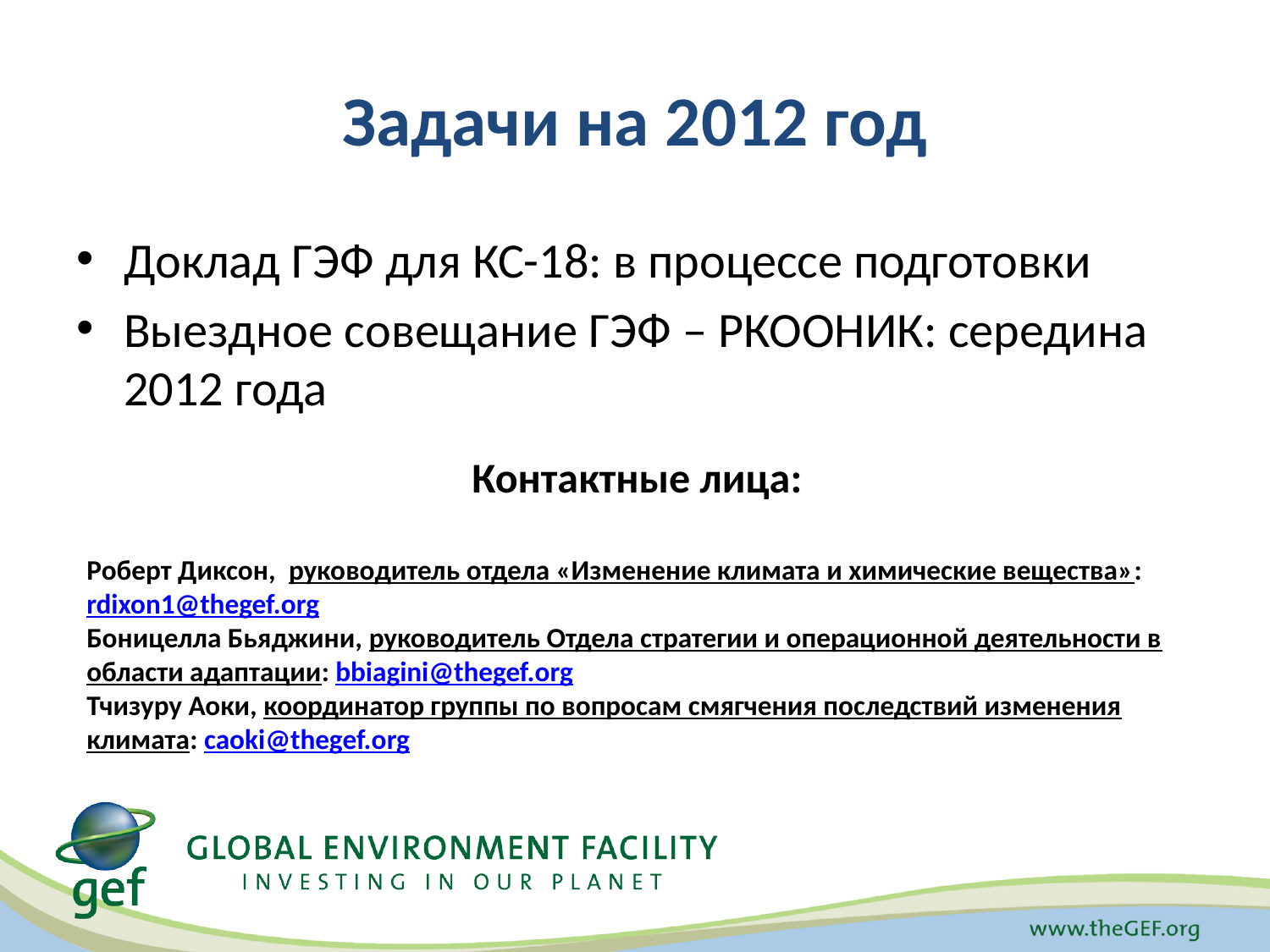

# Задачи на 2012 год
Доклад ГЭФ для КС-18: в процессе подготовки
Выездное совещание ГЭФ – РКООНИК: середина 2012 года
Контактные лица:

Роберт Диксон,  руководитель отдела «Изменение климата и химические вещества»: rdixon1@thegef.org
Боницелла Бьяджини, руководитель Отдела стратегии и операционной деятельности в области адаптации: bbiagini@thegef.org
Тчизуру Аоки, координатор группы по вопросам смягчения последствий изменения климата: caoki@thegef.org